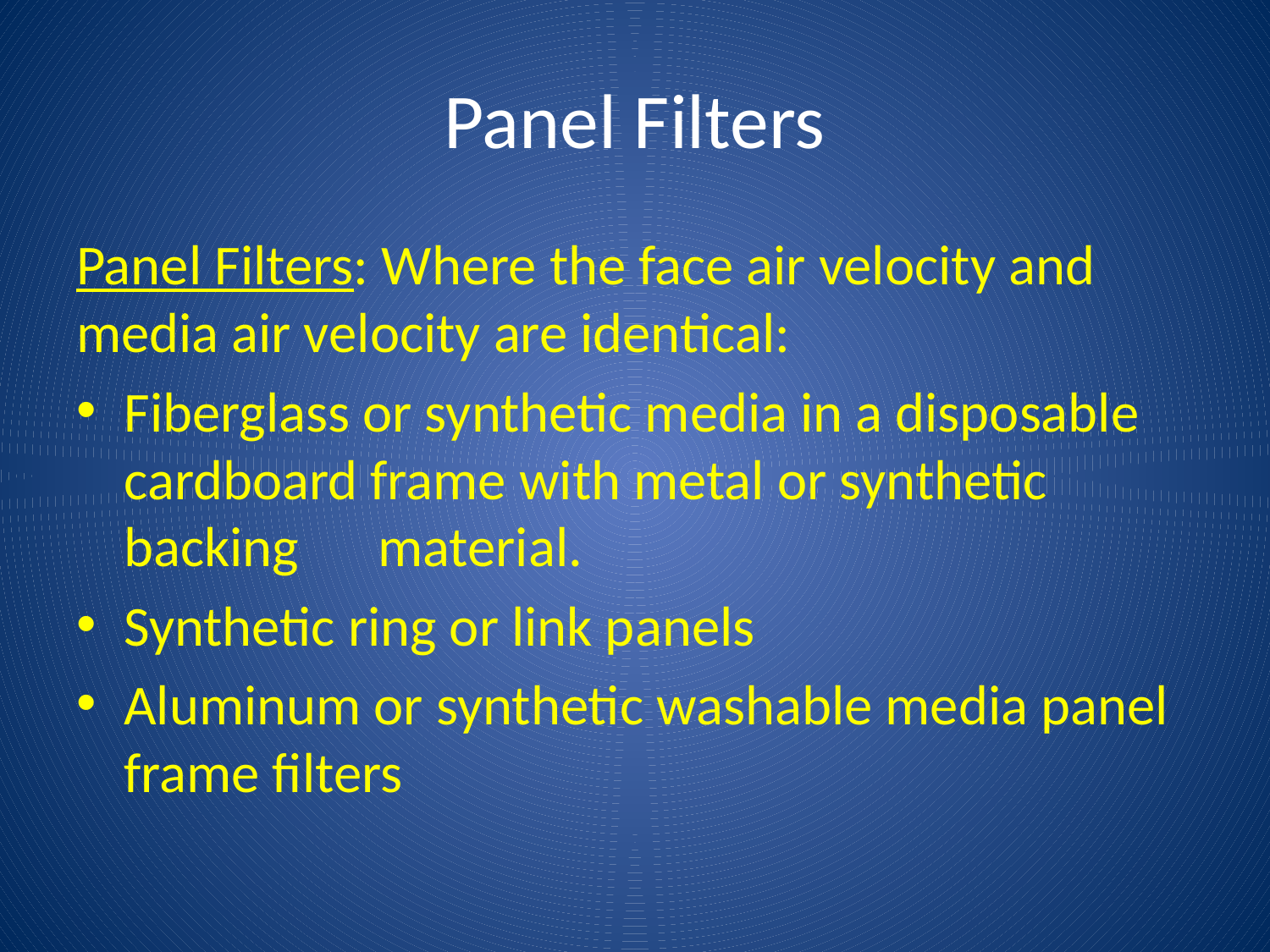

# Panel Filters
Panel Filters: Where the face air velocity and media air velocity are identical:
Fiberglass or synthetic media in a disposable cardboard frame with metal or synthetic backing 	material.
Synthetic ring or link panels
Aluminum or synthetic washable media panel frame filters